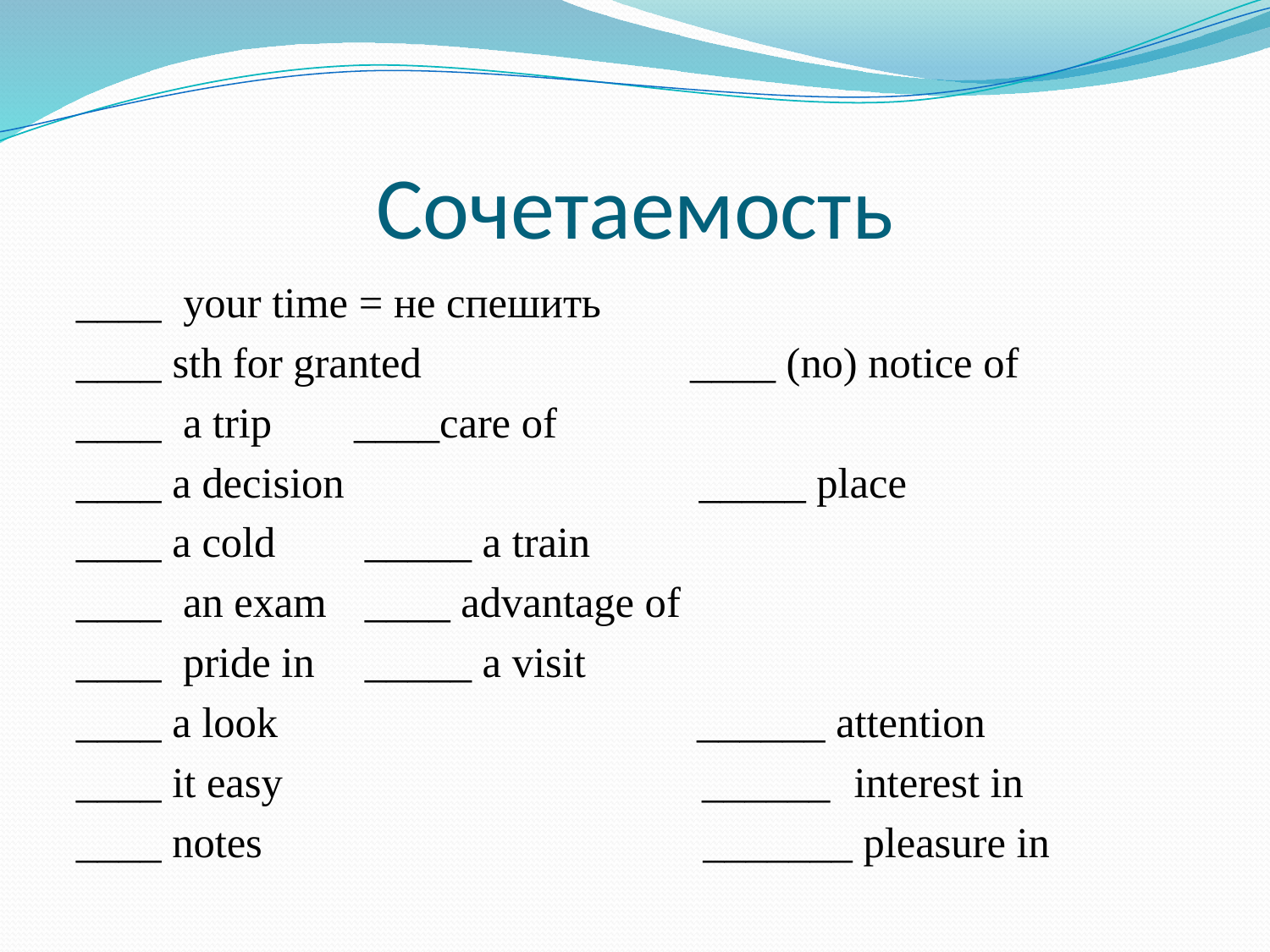

# Сочетаемость
____  your time = не спешить
____ sth for granted                         ____ (no) notice of
____  a trip				  ____care of
____ a decision                                 _____ place
____ a cold				   _____ a train
____  an exam			   ____ advantage of
____  pride in			   _____ a visit
____ a look                                       ______ attention
____ it easy                                       ______  interest in
____ notes                                         _______ pleasure in